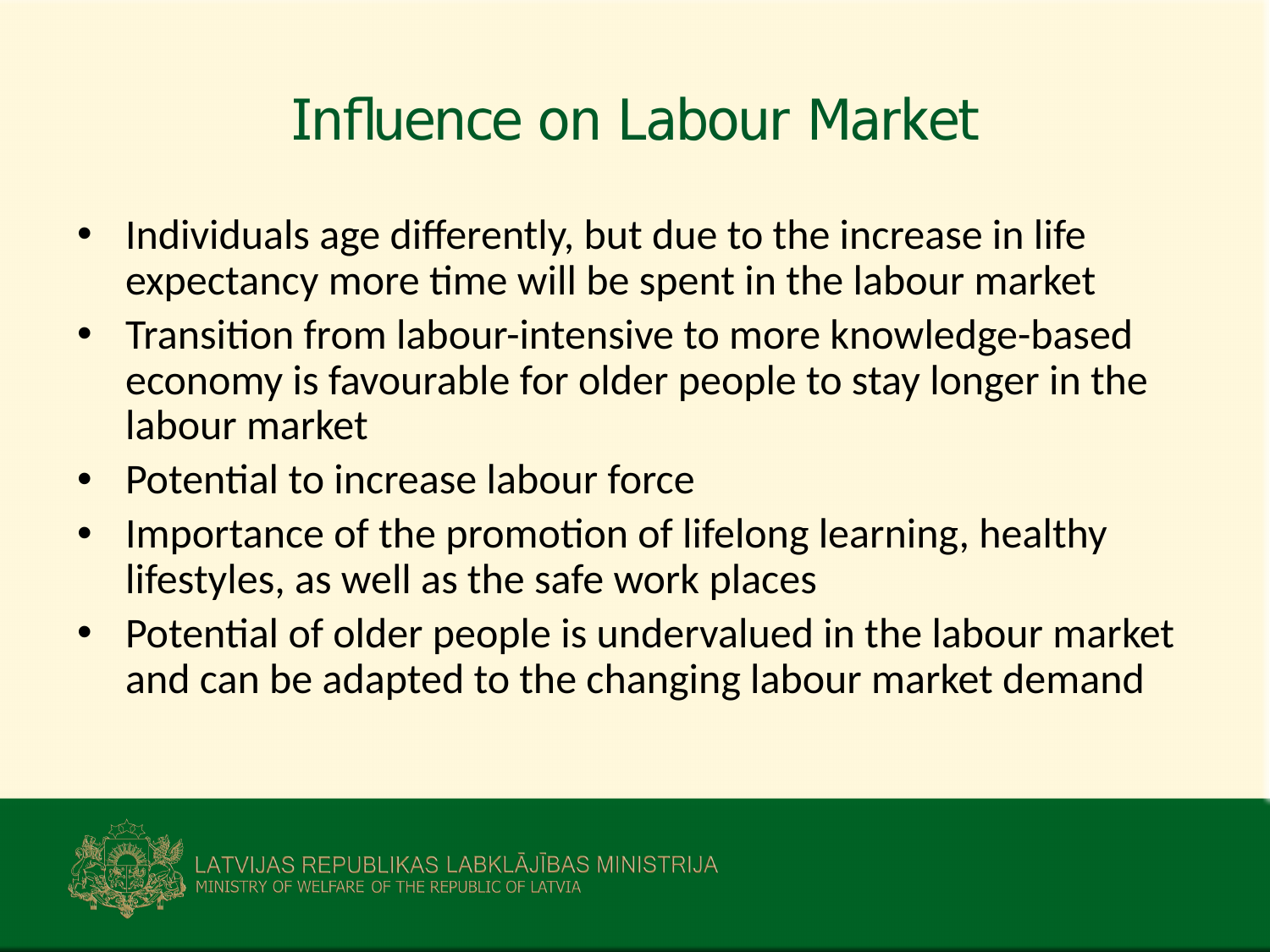

# Influence on Labour Market
Individuals age differently, but due to the increase in life expectancy more time will be spent in the labour market
Transition from labour-intensive to more knowledge-based economy is favourable for older people to stay longer in the labour market
Potential to increase labour force
Importance of the promotion of lifelong learning, healthy lifestyles, as well as the safe work places
Potential of older people is undervalued in the labour market and can be adapted to the changing labour market demand